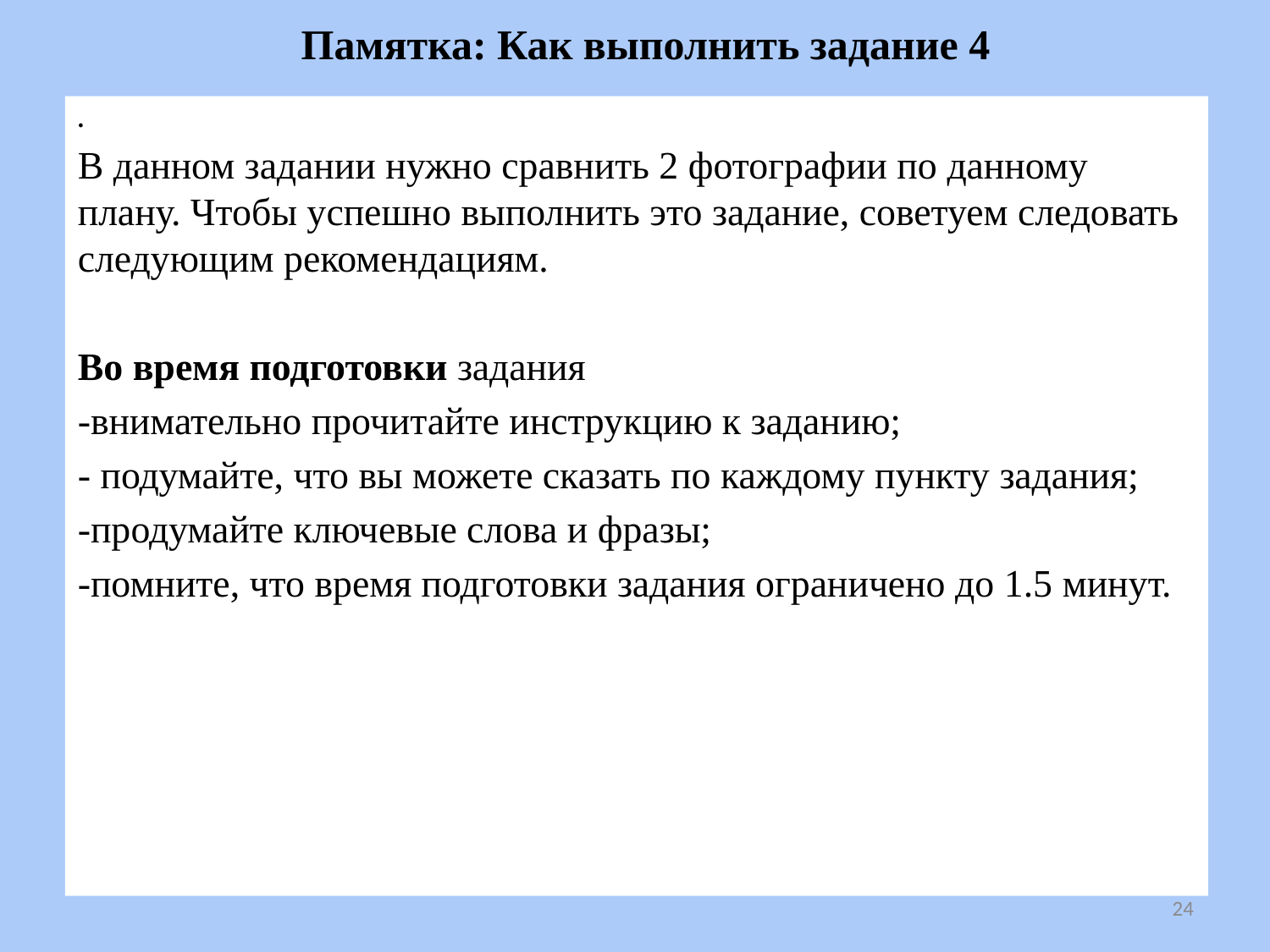

# Памятка: Как выполнить задание 4
.
В данном задании нужно сравнить 2 фотографии по данному плану. Чтобы успешно выполнить это задание, советуем следовать следующим рекомендациям.

Во время подготовки задания
-внимательно прочитайте инструкцию к заданию;
- подумайте, что вы можете сказать по каждому пункту задания;
-продумайте ключевые слова и фразы;
-помните, что время подготовки задания ограничено до 1.5 минут.

24